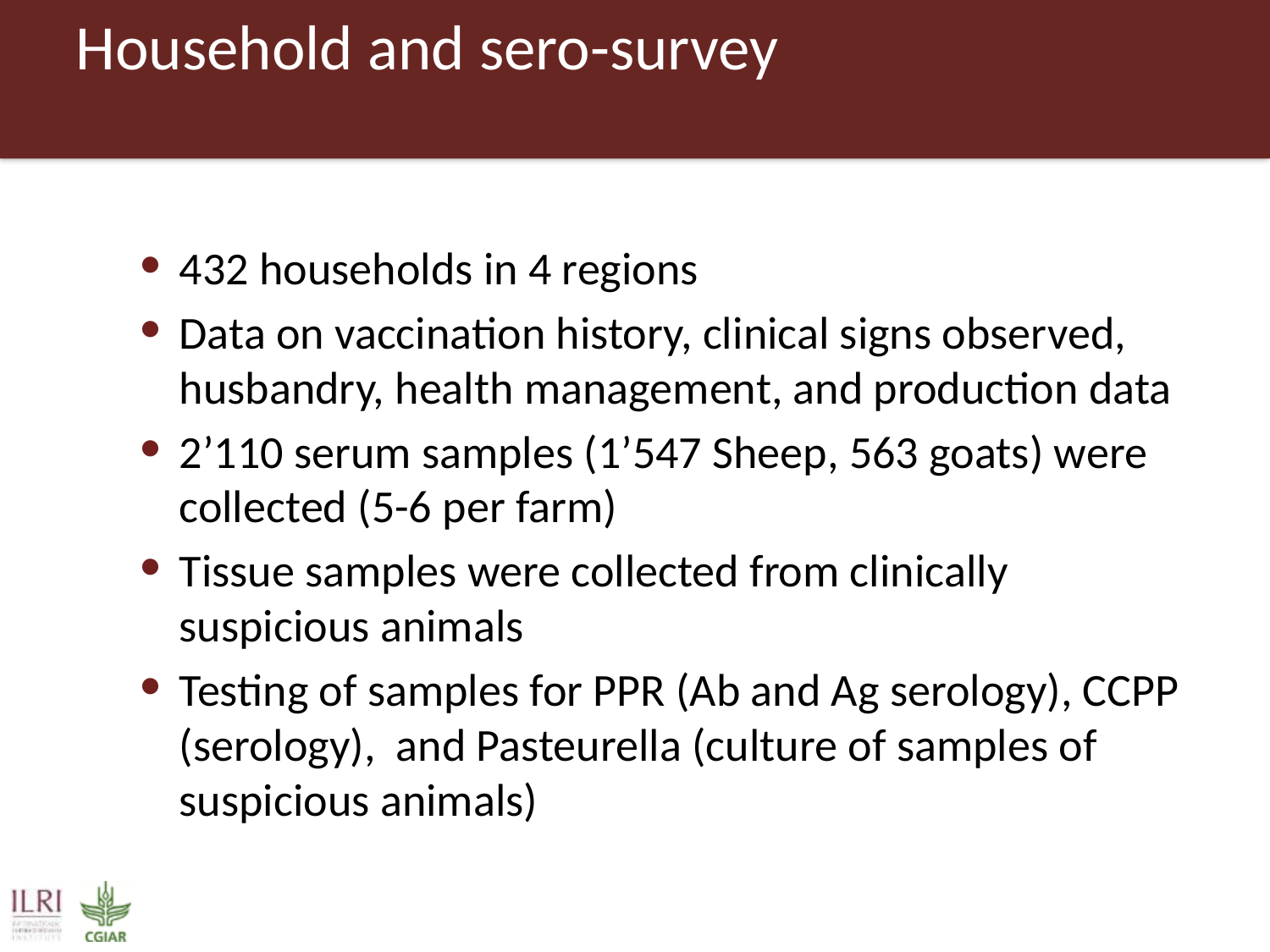

# Household and sero-survey
432 households in 4 regions
Data on vaccination history, clinical signs observed,  husbandry, health management, and production data
2’110 serum samples (1’547 Sheep, 563 goats) were collected (5-6 per farm)
Tissue samples were collected from clinically suspicious animals
Testing of samples for PPR (Ab and Ag serology), CCPP (serology),  and Pasteurella (culture of samples of suspicious animals)